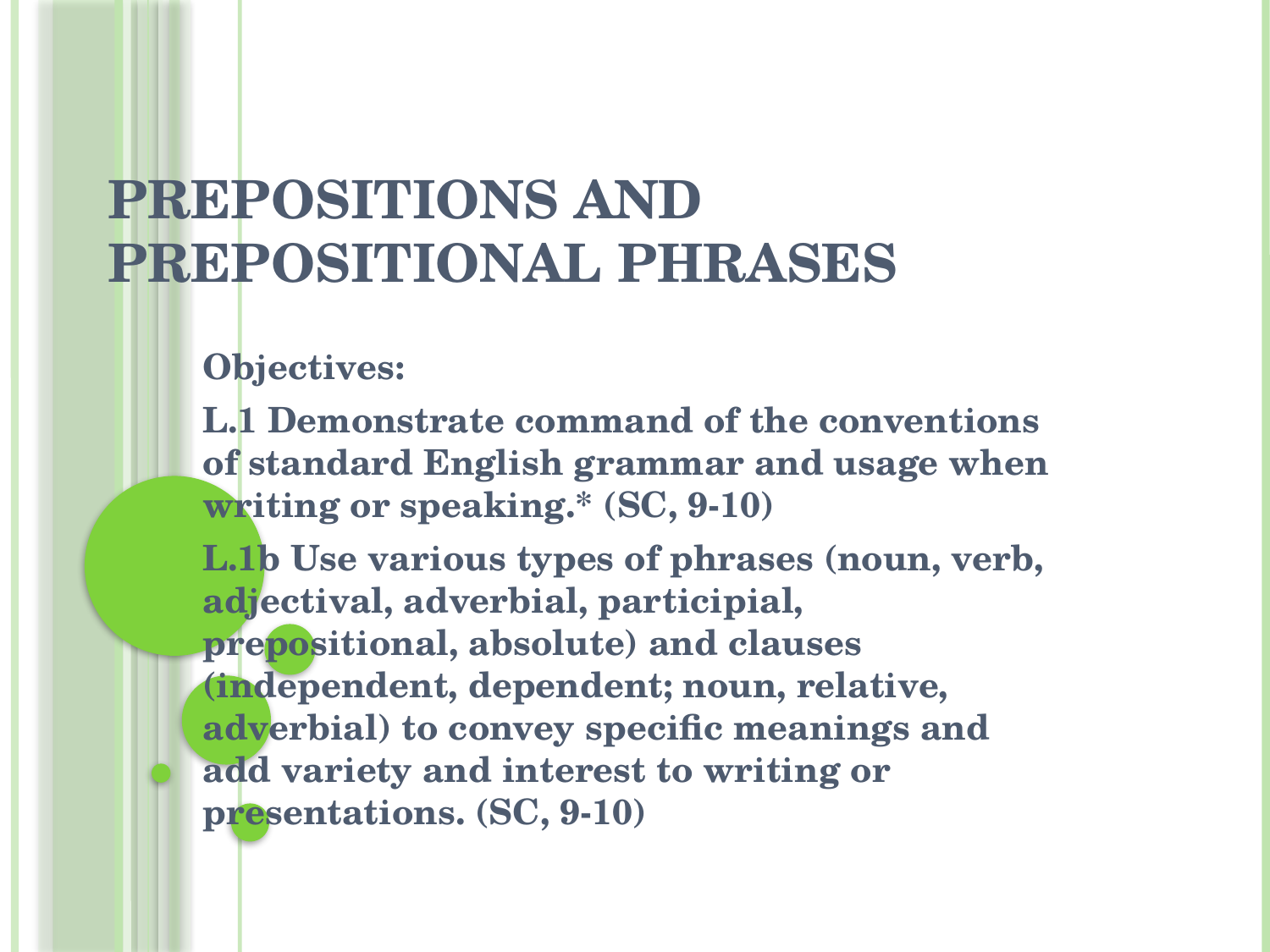

# Prepositions and Prepositional Phrases
Objectives:
L.1 Demonstrate command of the conventions of standard English grammar and usage when writing or speaking.* (SC, 9-10)
L.1b Use various types of phrases (noun, verb, adjectival, adverbial, participial, prepositional, absolute) and clauses (independent, dependent; noun, relative, adverbial) to convey specific meanings and add variety and interest to writing or presentations. (SC, 9-10)